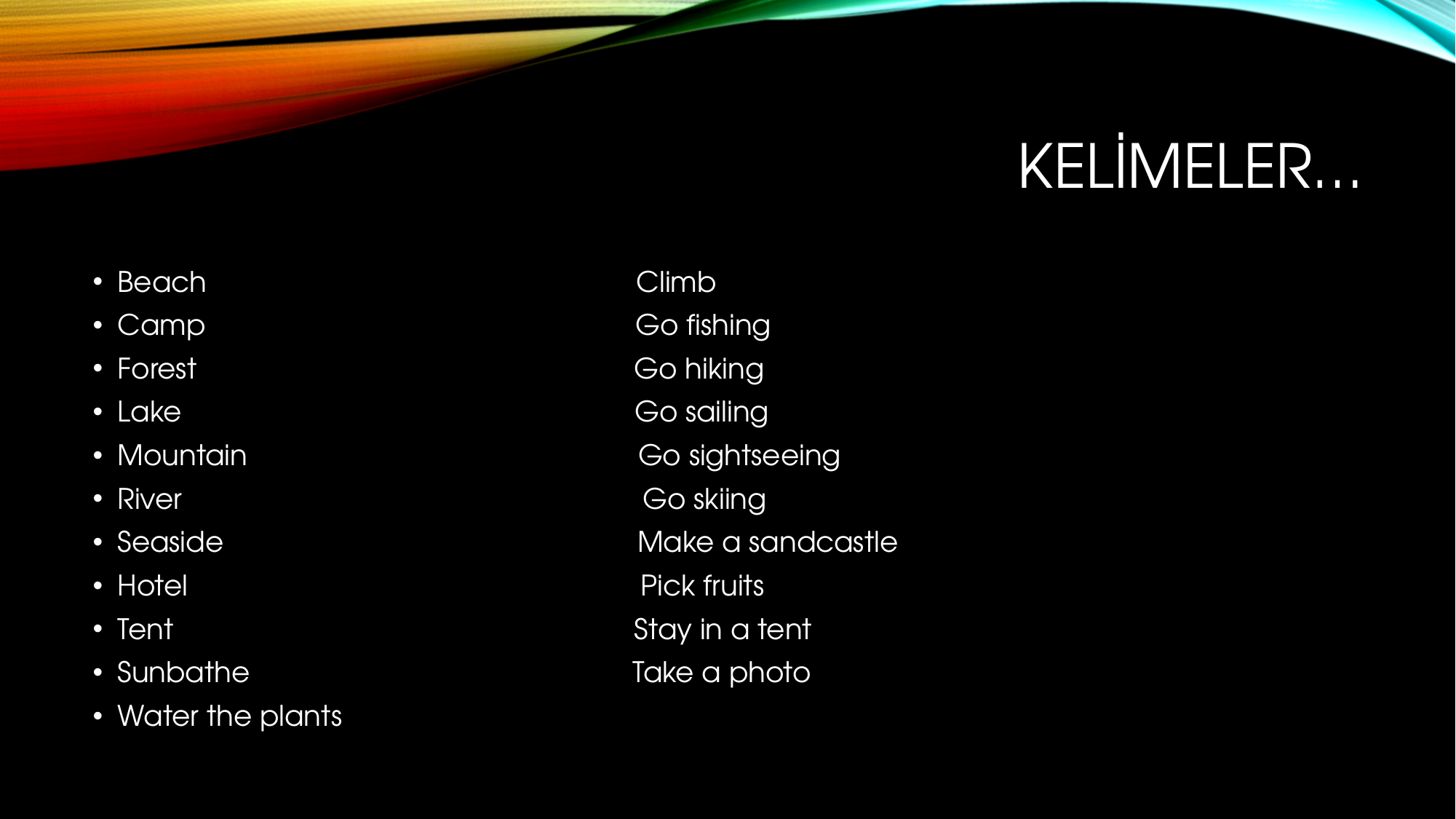

# Kelimeler…
Beach                                                       Climb
Camp                                                       Go fishing
Forest                                                        Go hiking
Lake                                                          Go sailing
Mountain                                                  Go sightseeing
River                                                           Go skiing
Seaside                                                     Make a sandcastle
Hotel                                                          Pick fruits
Tent                                                           Stay in a tent
Sunbathe                                                 Take a photo
Water the plants